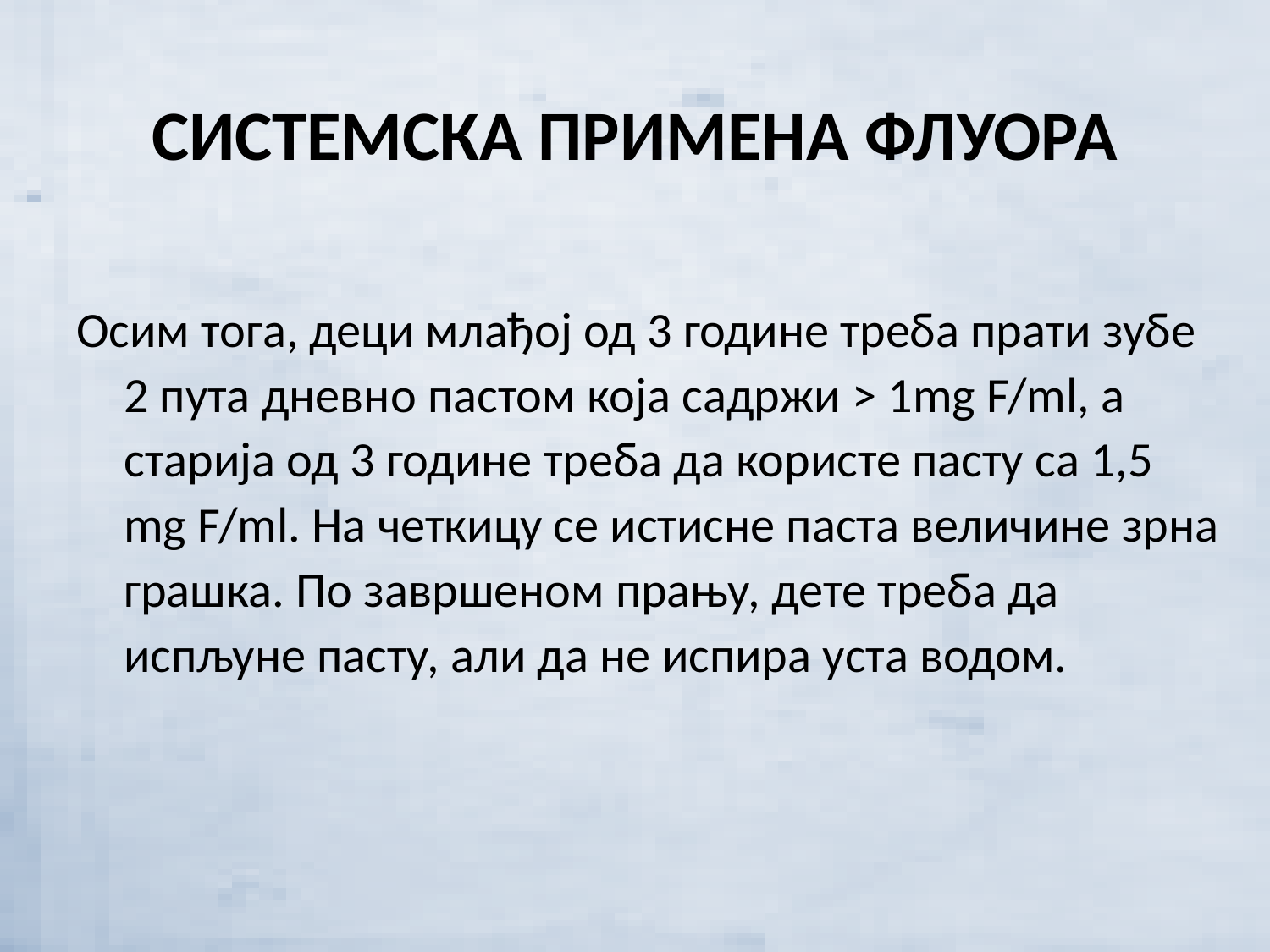

# СИСТЕМСКА ПРИМЕНА ФЛУОРА
Осим тога, деци млађој од 3 године треба прати зубе 2 пута дневно пастом која садржи > 1mg F/ml, а старија од 3 године треба да користе пасту са 1,5 mg F/ml. На четкицу се истисне паста величине зрна грашка. По завршеном прању, дете треба да испљуне пасту, али да не испира уста водом.